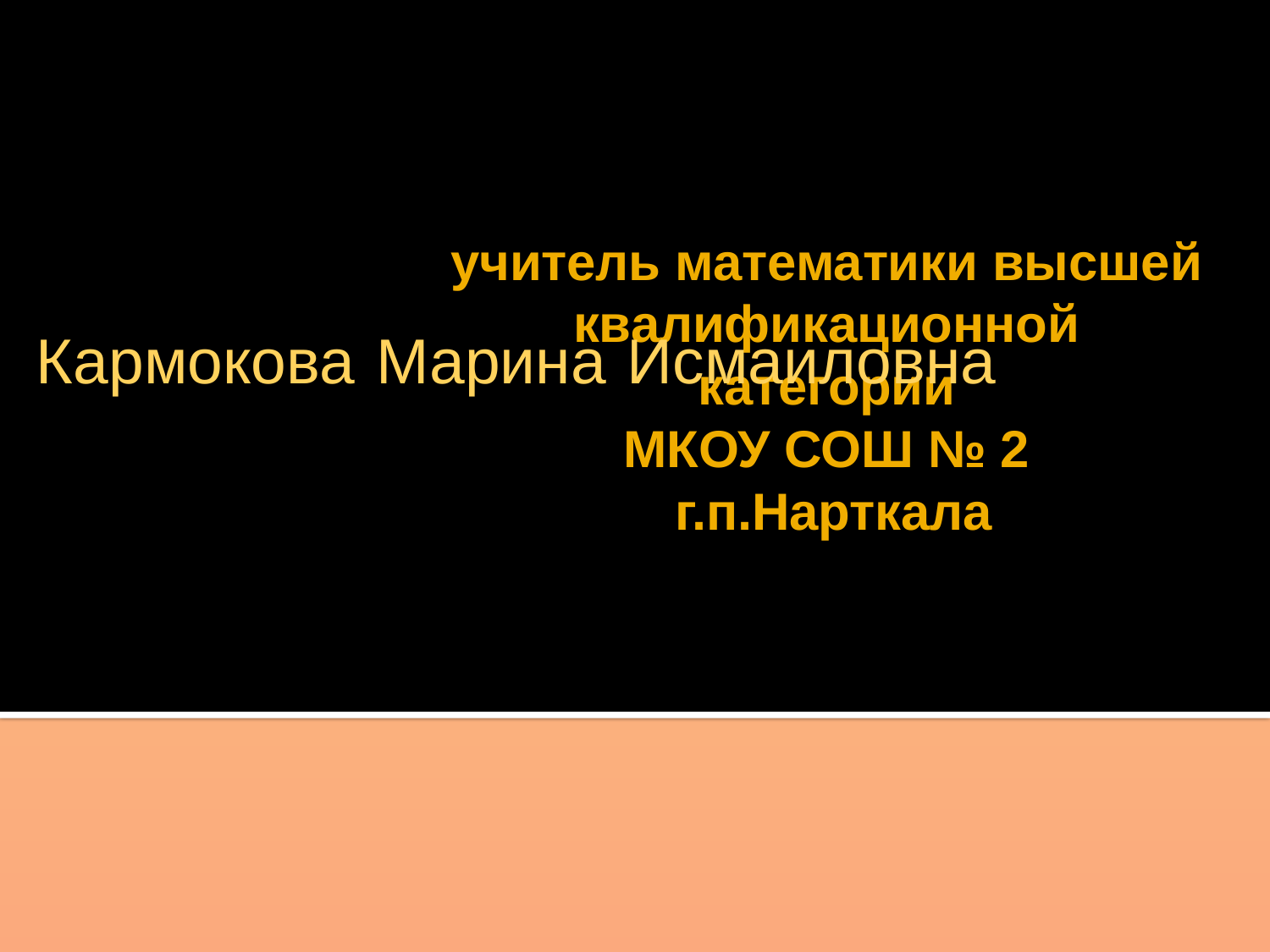

Кармокова Марина Исмаиловна
# учитель математики высшей квалификационной категории МКОУ СОШ № 2 г.п.Нарткала 2014 г.